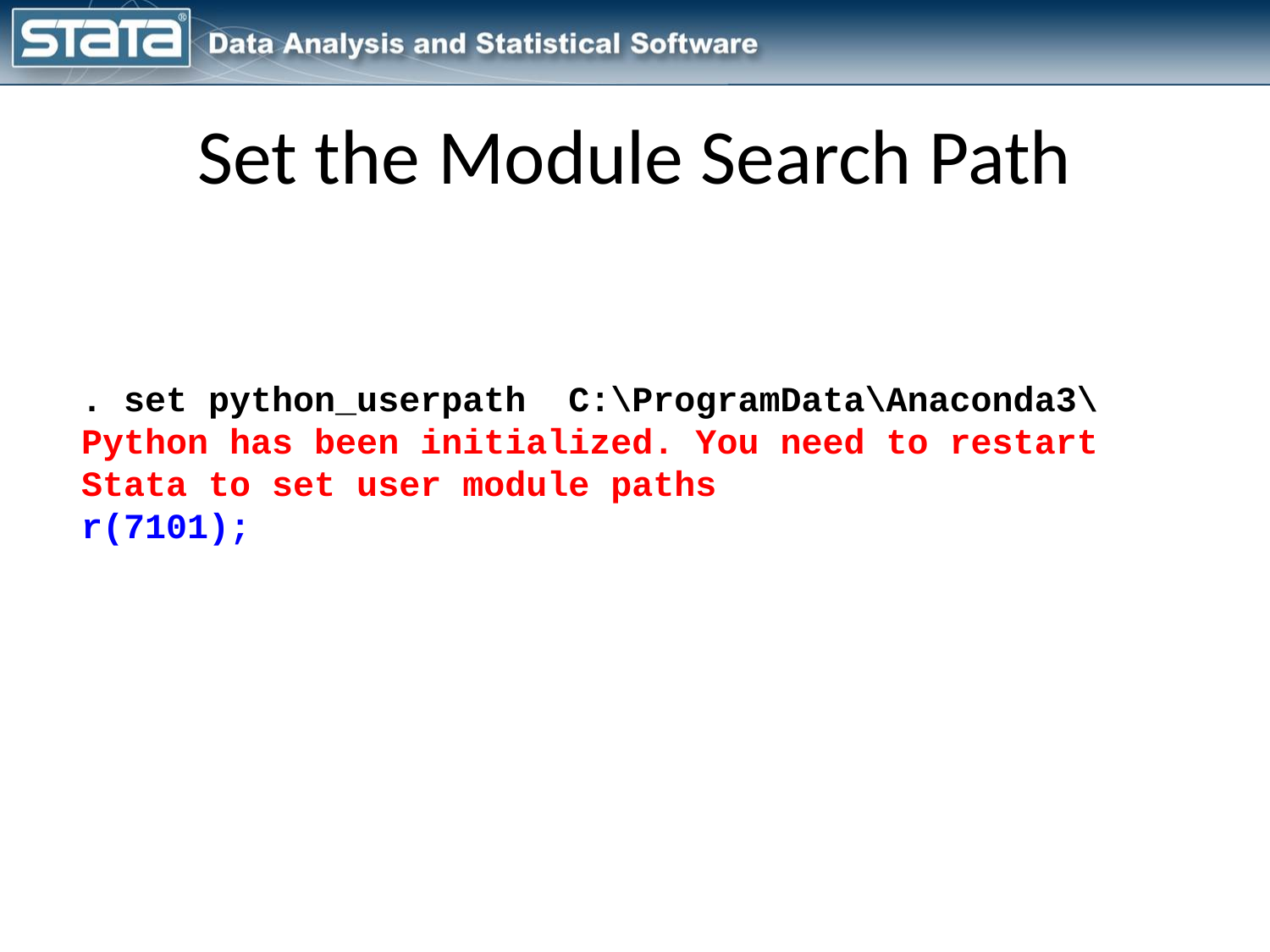

# Set the Module Search Path
. set python_userpath  C:\ProgramData\Anaconda3\
Python has been initialized. You need to restart Stata to set user module paths
r(7101);